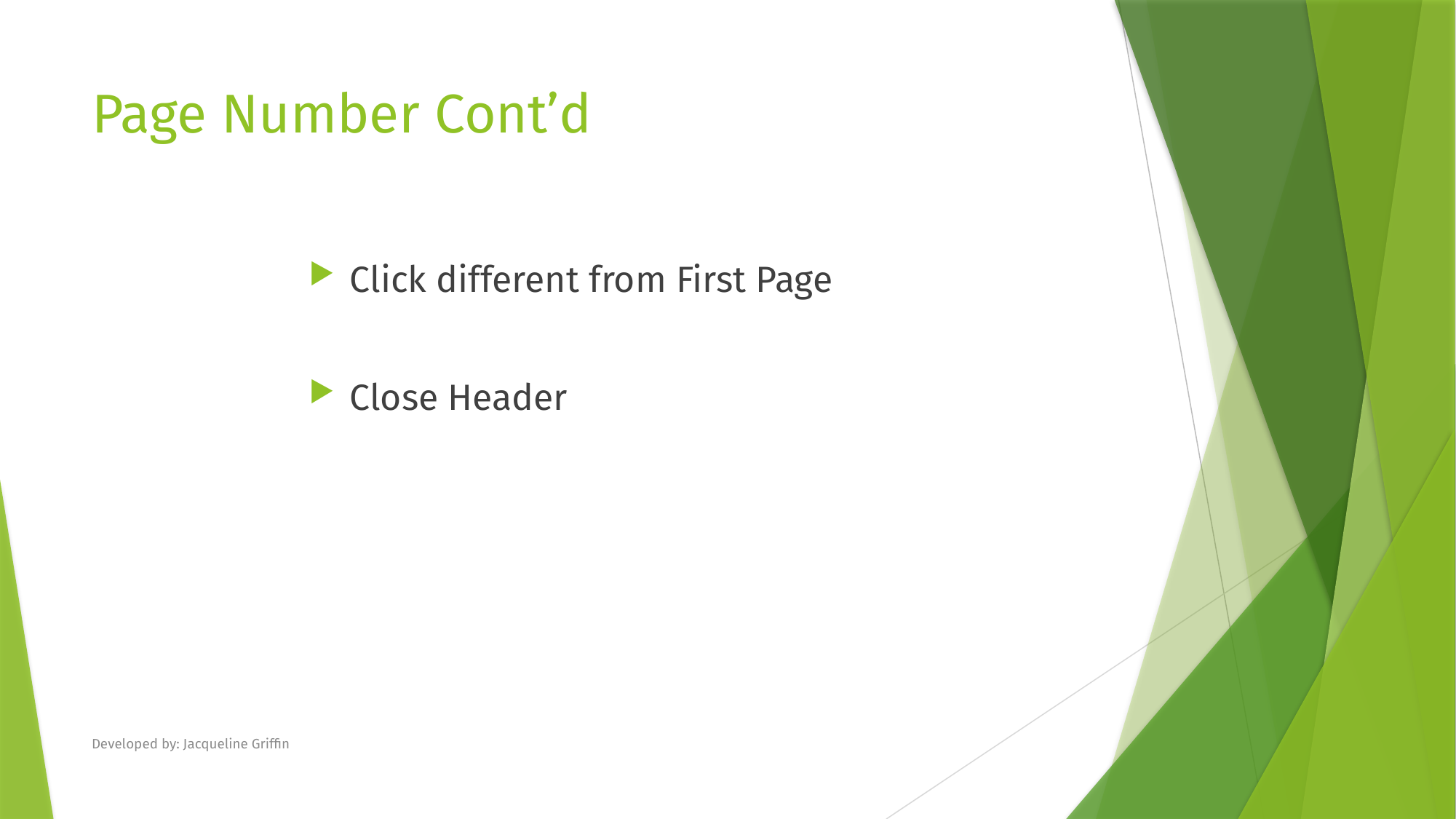

# Page Number Cont’d
Click different from First Page

Close Header

Developed by: Jacqueline Griffin